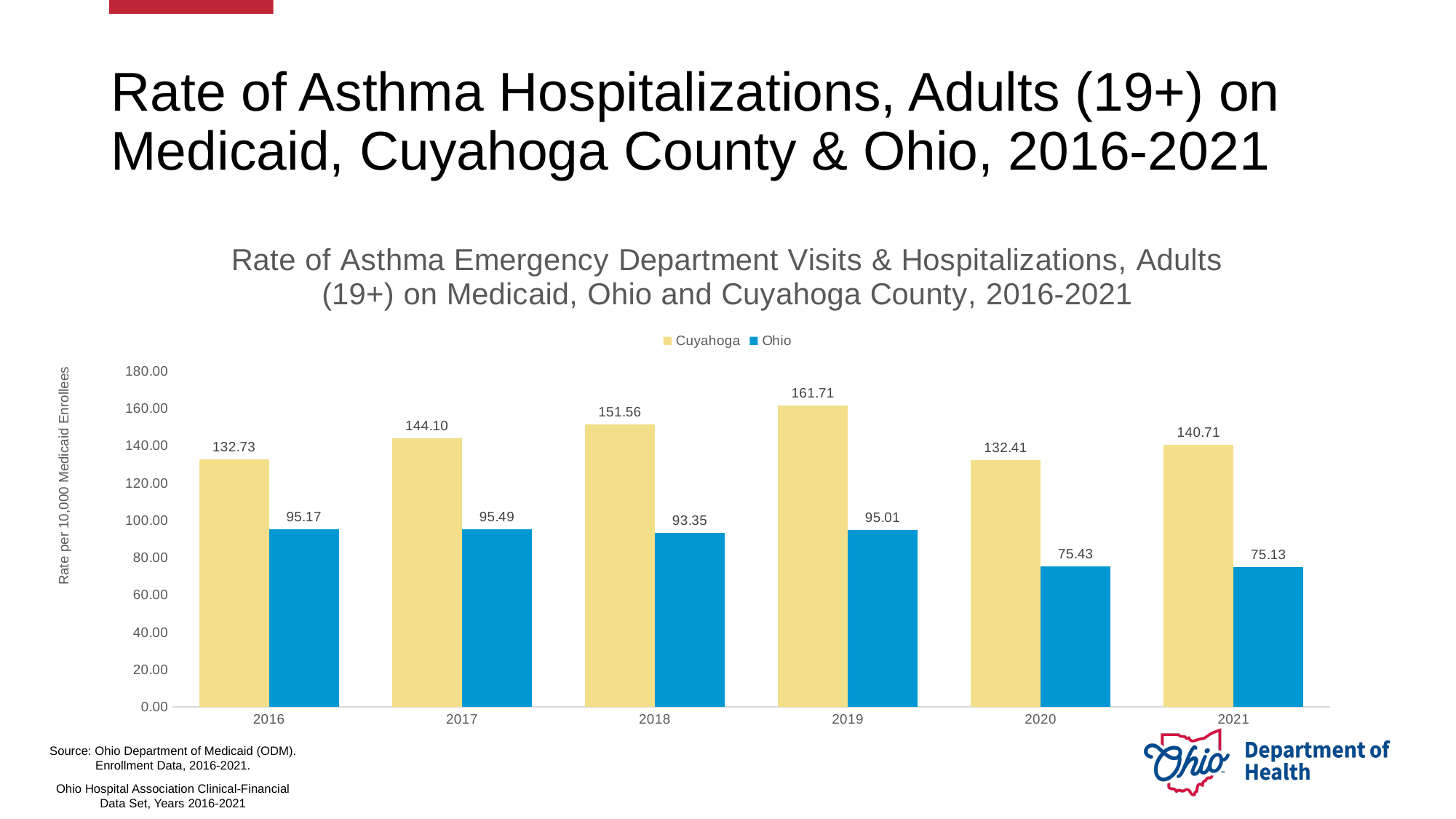

# Rate of Asthma Hospitalizations, Adults (19+) on Medicaid, Cuyahoga County & Ohio, 2016-2021

### Chart: Rate of Asthma Emergency Department Visits & Hospitalizations, Adults (19+) on Medicaid, Ohio and Cuyahoga County, 2016-2021

| Category | Cuyahoga | Ohio |
|---|---|---|
| 2016 | 132.73441886580574 | 95.17080282465355 |
| 2017 | 144.10036598131128 | 95.48903329422095 |
| 2018 | 151.55614635657454 | 93.3482407242655 |
| 2019 | 161.70640644188214 | 95.013016437263 |
| 2020 | 132.40854953187875 | 75.4268489039536 |
| 2021 | 140.70506054616285 | 75.13104251601631 |
Rate per 10,000 Medicaid Enrollees
Source: Ohio Department of Medicaid (ODM). Enrollment Data, 2016-2021.
Ohio Hospital Association Clinical-Financial Data Set, Years 2016-2021